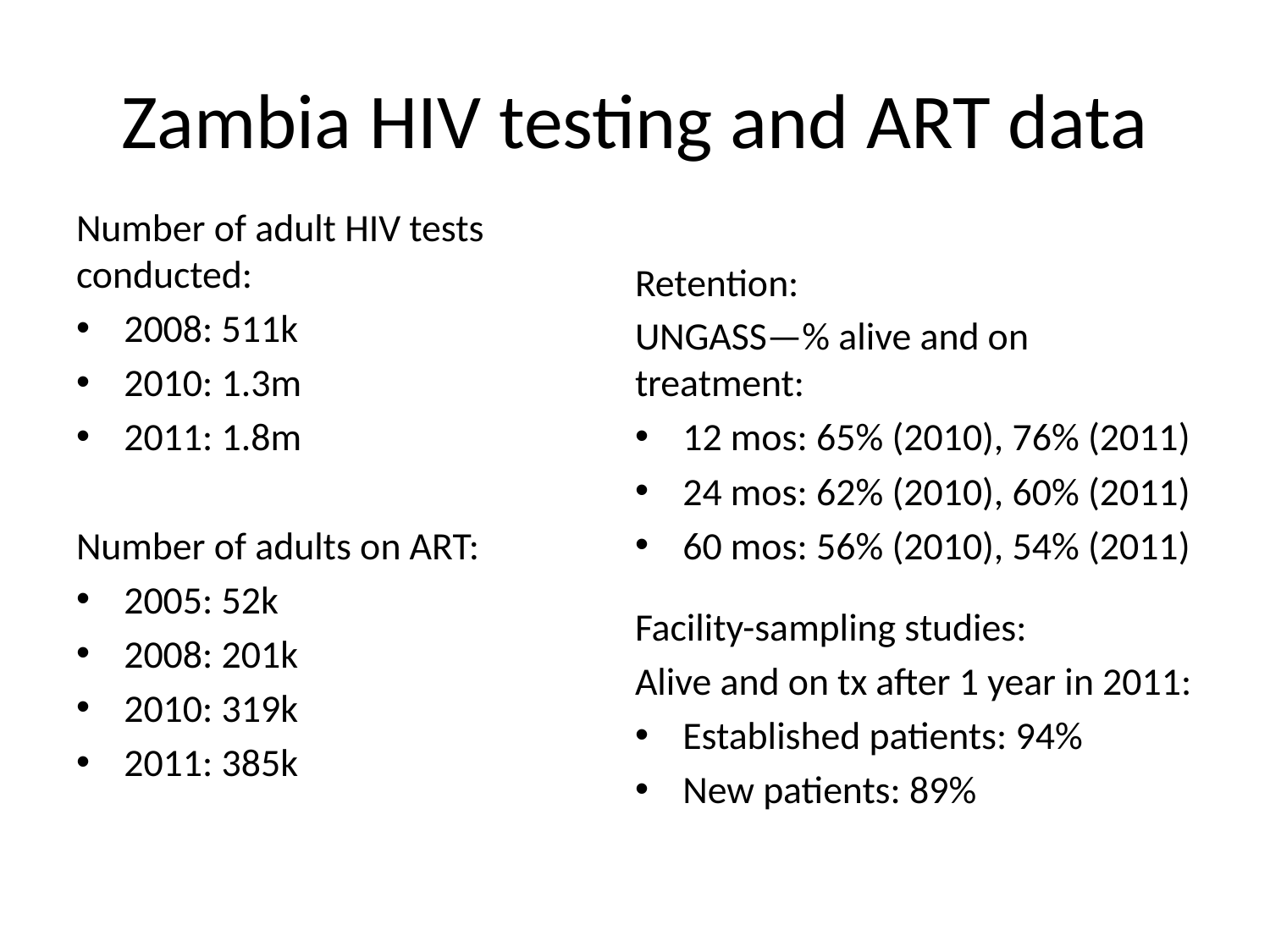

# Zambia HIV testing and ART data
Number of adult HIV tests conducted:
2008: 511k
2010: 1.3m
2011: 1.8m

Number of adults on ART:
2005: 52k
2008: 201k
2010: 319k
2011: 385k

Retention:
UNGASS—% alive and on treatment:
12 mos: 65% (2010), 76% (2011)
24 mos: 62% (2010), 60% (2011)
60 mos: 56% (2010), 54% (2011)

Facility-sampling studies:
Alive and on tx after 1 year in 2011:
Established patients: 94%
New patients: 89%